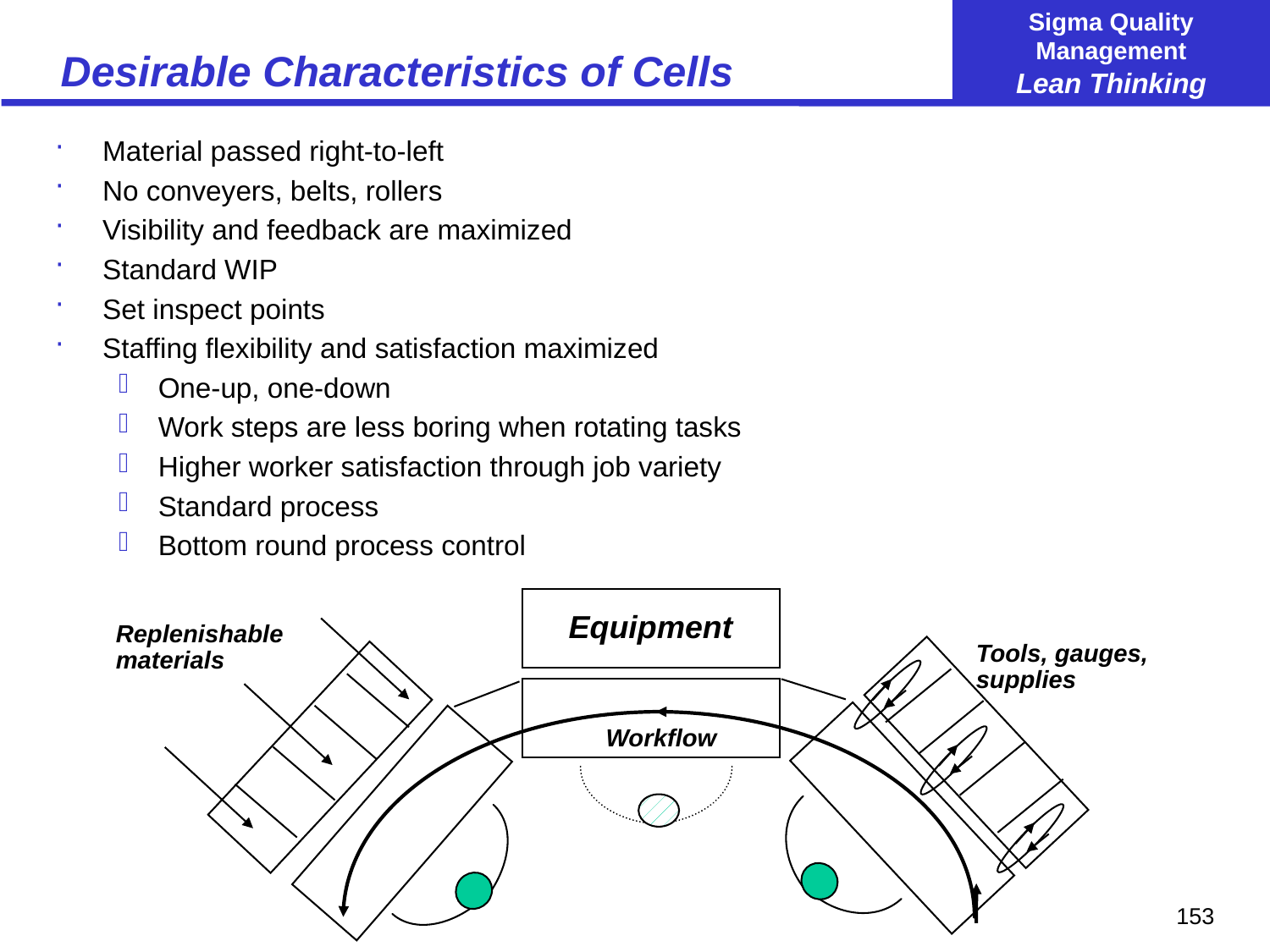

# Desirable Characteristics of Cells
Material passed right-to-left
No conveyers, belts, rollers
Visibility and feedback are maximized
Standard WIP
Set inspect points
Staffing flexibility and satisfaction maximized
One-up, one-down
Work steps are less boring when rotating tasks
Higher worker satisfaction through job variety
Standard process
Bottom round process control
Equipment
Replenishable
materials

Tools, gauges,
supplies

Workflow